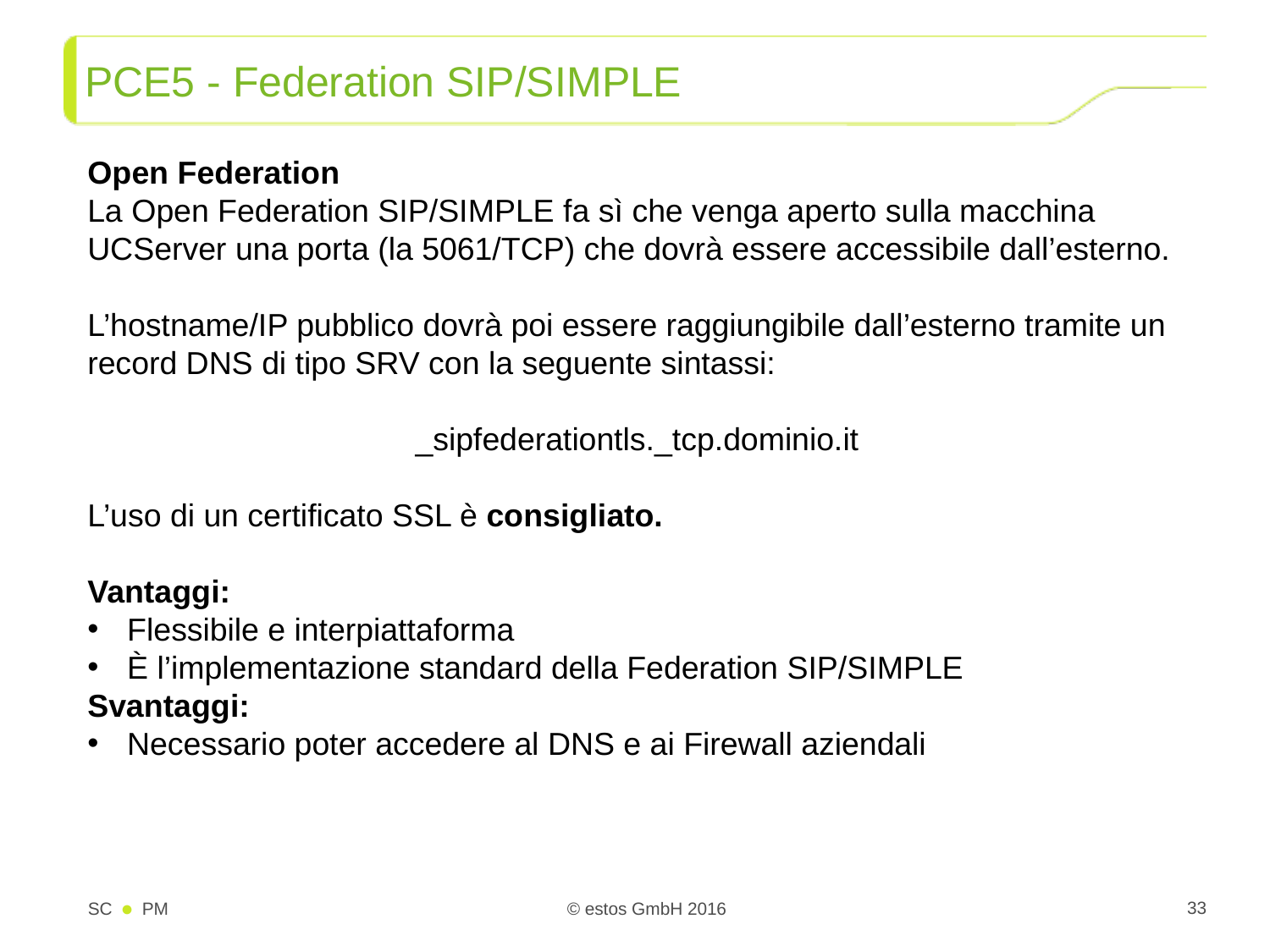

# PCE5 - Federation SIP/SIMPLE
Open Federation
La Open Federation SIP/SIMPLE fa sì che venga aperto sulla macchina UCServer una porta (la 5061/TCP) che dovrà essere accessibile dall’esterno.

L’hostname/IP pubblico dovrà poi essere raggiungibile dall’esterno tramite un record DNS di tipo SRV con la seguente sintassi:

_sipfederationtls._tcp.dominio.it

L’uso di un certificato SSL è consigliato.

Vantaggi:
Flessibile e interpiattaforma
È l’implementazione standard della Federation SIP/SIMPLE
Svantaggi:
Necessario poter accedere al DNS e ai Firewall aziendali

SC
PM
33